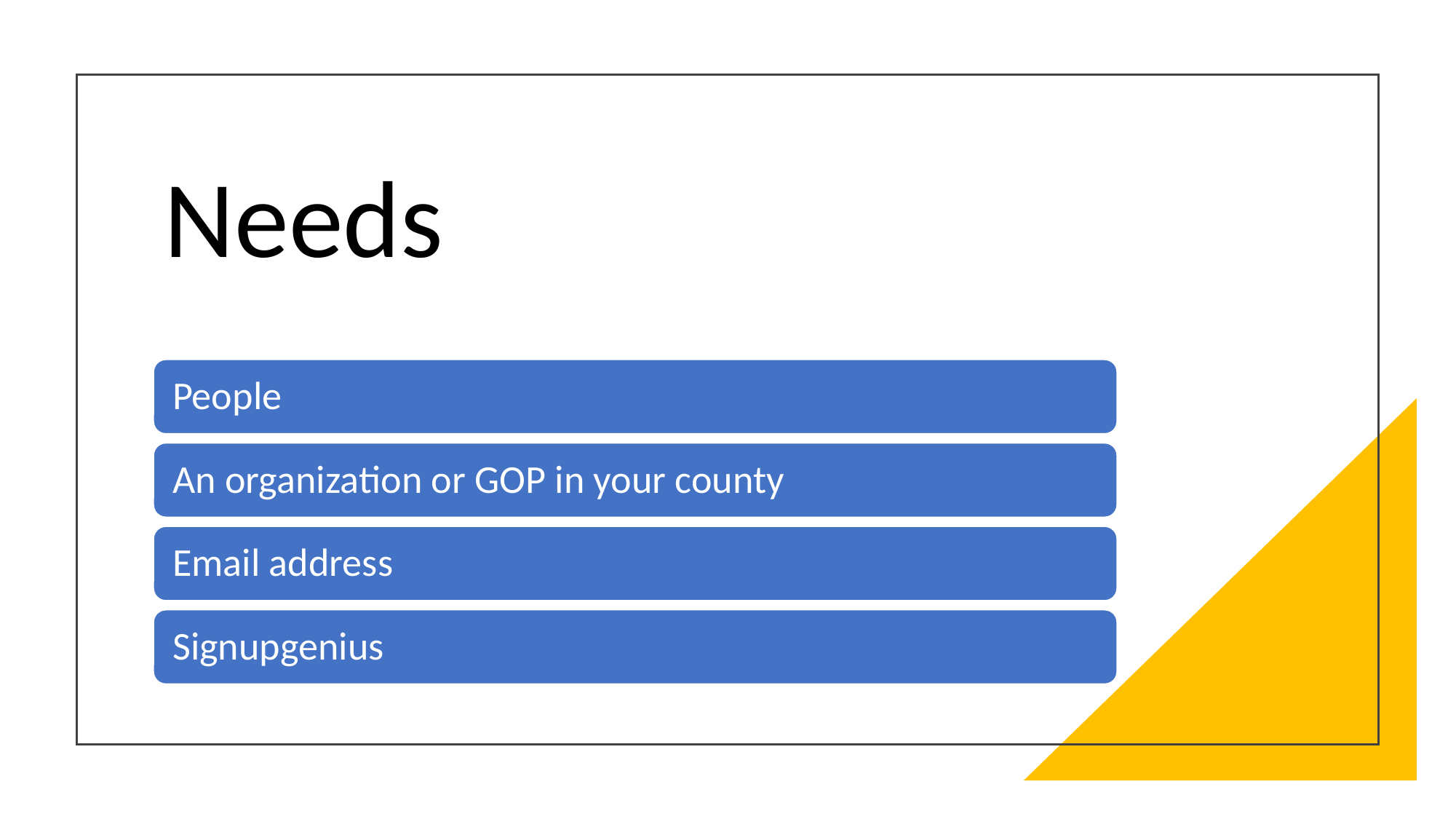

# Needs
People
An organization or GOP in your county
Email address
Signupgenius